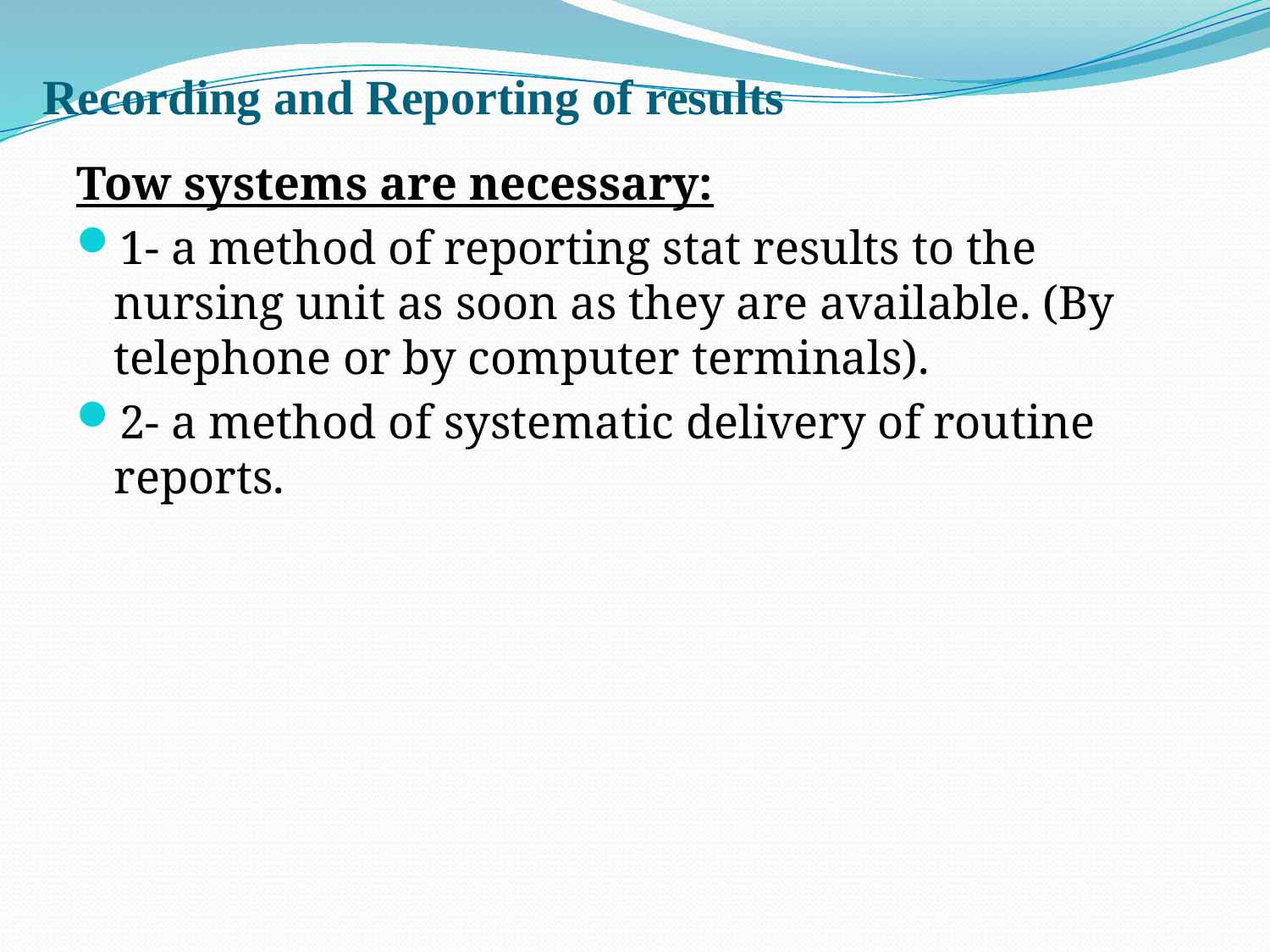

# Recording and Reporting of results
Tow systems are necessary:
1- a method of reporting stat results to the nursing unit as soon as they are available. (By telephone or by computer terminals).
2- a method of systematic delivery of routine reports.